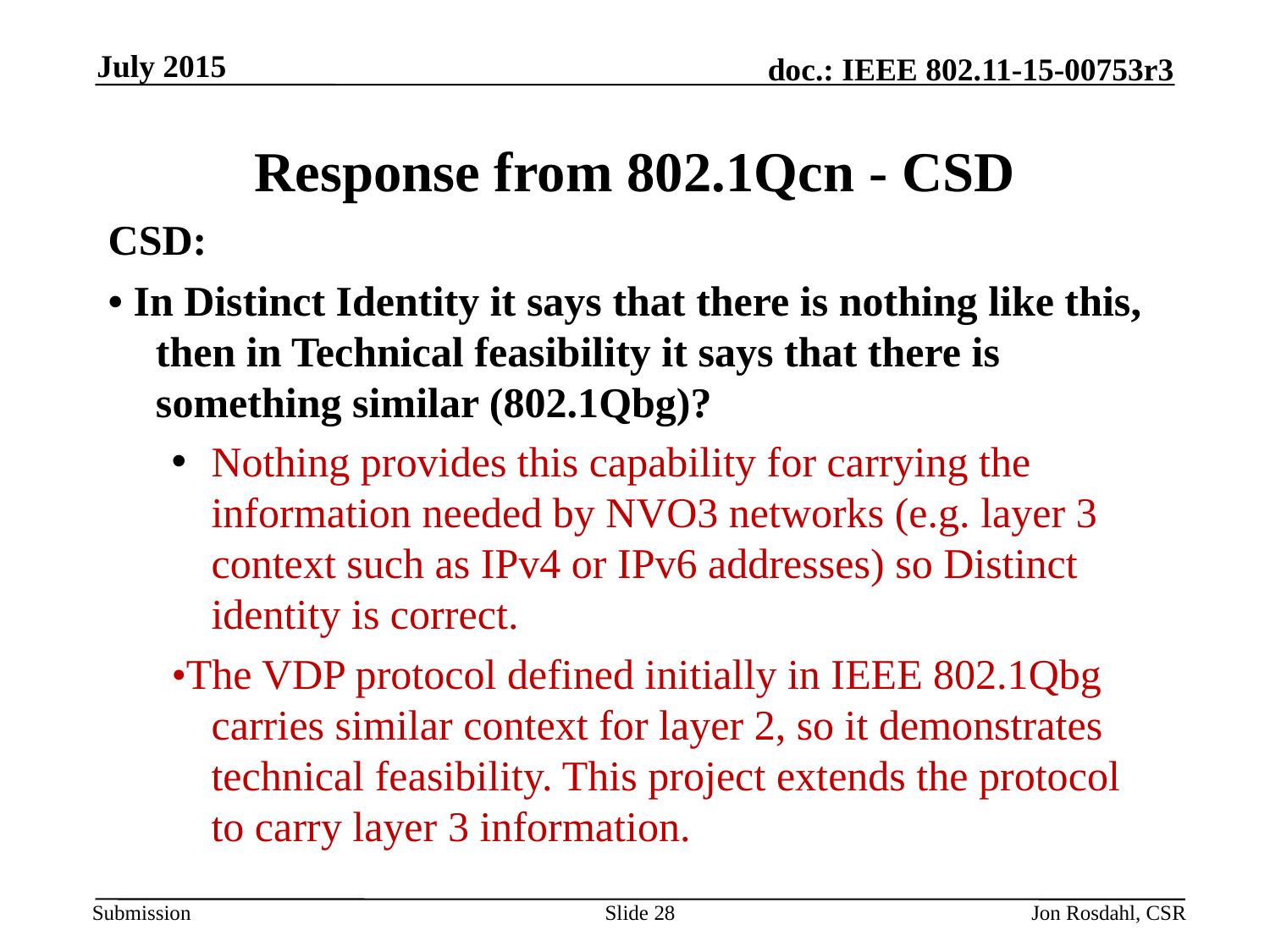

July 2015
# Response from 802.1Qcn - CSD
CSD:
• In Distinct Identity it says that there is nothing like this, then in Technical feasibility it says that there is something similar (802.1Qbg)?
Nothing provides this capability for carrying the information needed by NVO3 networks (e.g. layer 3 context such as IPv4 or IPv6 addresses) so Distinct identity is correct.
•The VDP protocol defined initially in IEEE 802.1Qbg carries similar context for layer 2, so it demonstrates technical feasibility. This project extends the protocol to carry layer 3 information.
Slide 28
Jon Rosdahl, CSR